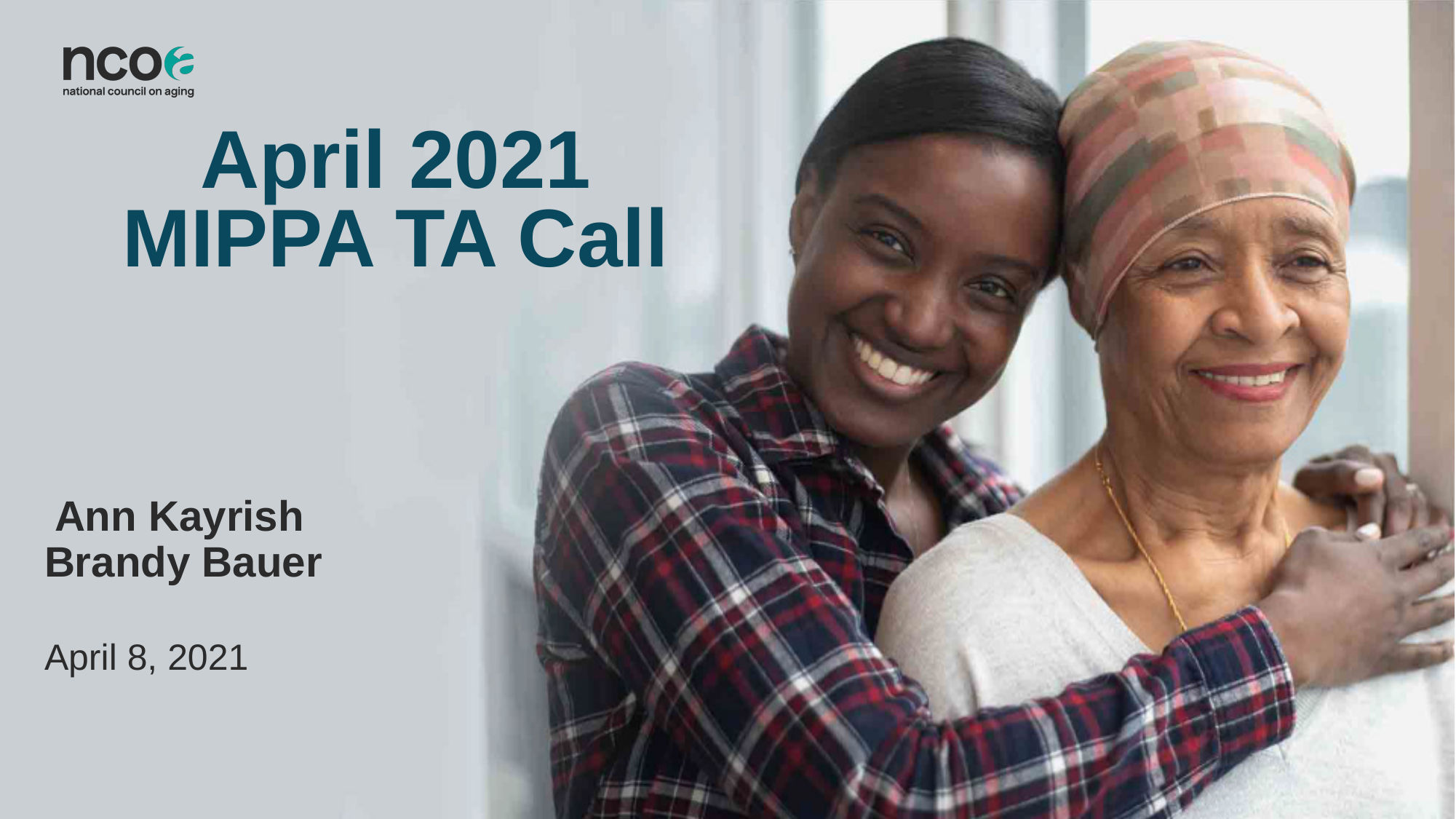

April 2021 MIPPA TA Call
 Ann Kayrish
Brandy Bauer
April 8, 2021